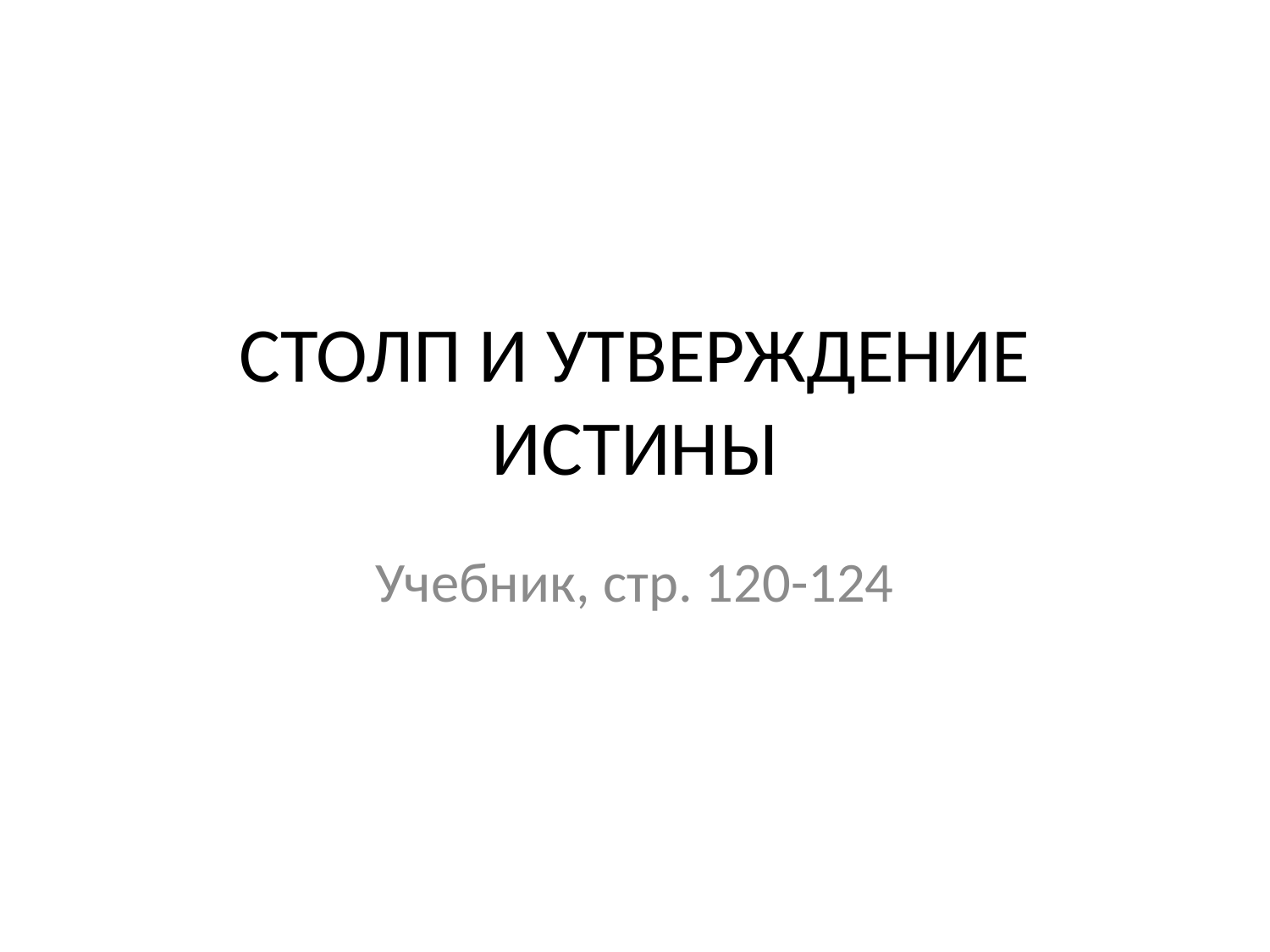

# СТОЛП И УТВЕРЖДЕНИЕ ИСТИНЫ
Учебник, стр. 120-124